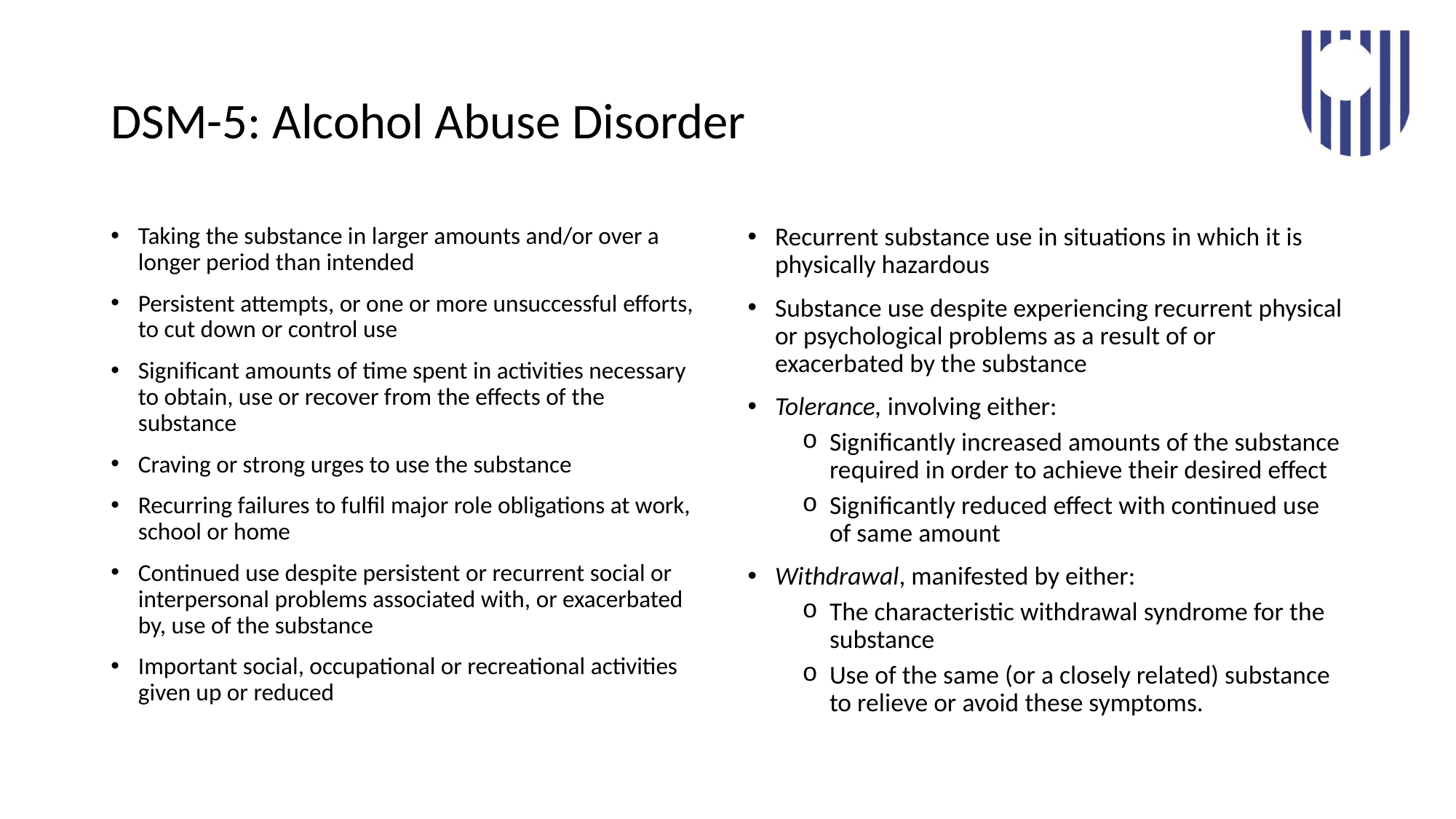

# DSM-5: Alcohol Abuse Disorder
Taking the substance in larger amounts and/or over a longer period than intended
Persistent attempts, or one or more unsuccessful efforts, to cut down or control use
Significant amounts of time spent in activities necessary to obtain, use or recover from the effects of the substance
Craving or strong urges to use the substance
Recurring failures to fulfil major role obligations at work, school or home
Continued use despite persistent or recurrent social or interpersonal problems associated with, or exacerbated by, use of the substance
Important social, occupational or recreational activities given up or reduced
Recurrent substance use in situations in which it is physically hazardous
Substance use despite experiencing recurrent physical or psychological problems as a result of or exacerbated by the substance
Tolerance, involving either:
Significantly increased amounts of the substance required in order to achieve their desired effect
Significantly reduced effect with continued use of same amount
Withdrawal, manifested by either:
The characteristic withdrawal syndrome for the substance
Use of the same (or a closely related) substance to relieve or avoid these symptoms.